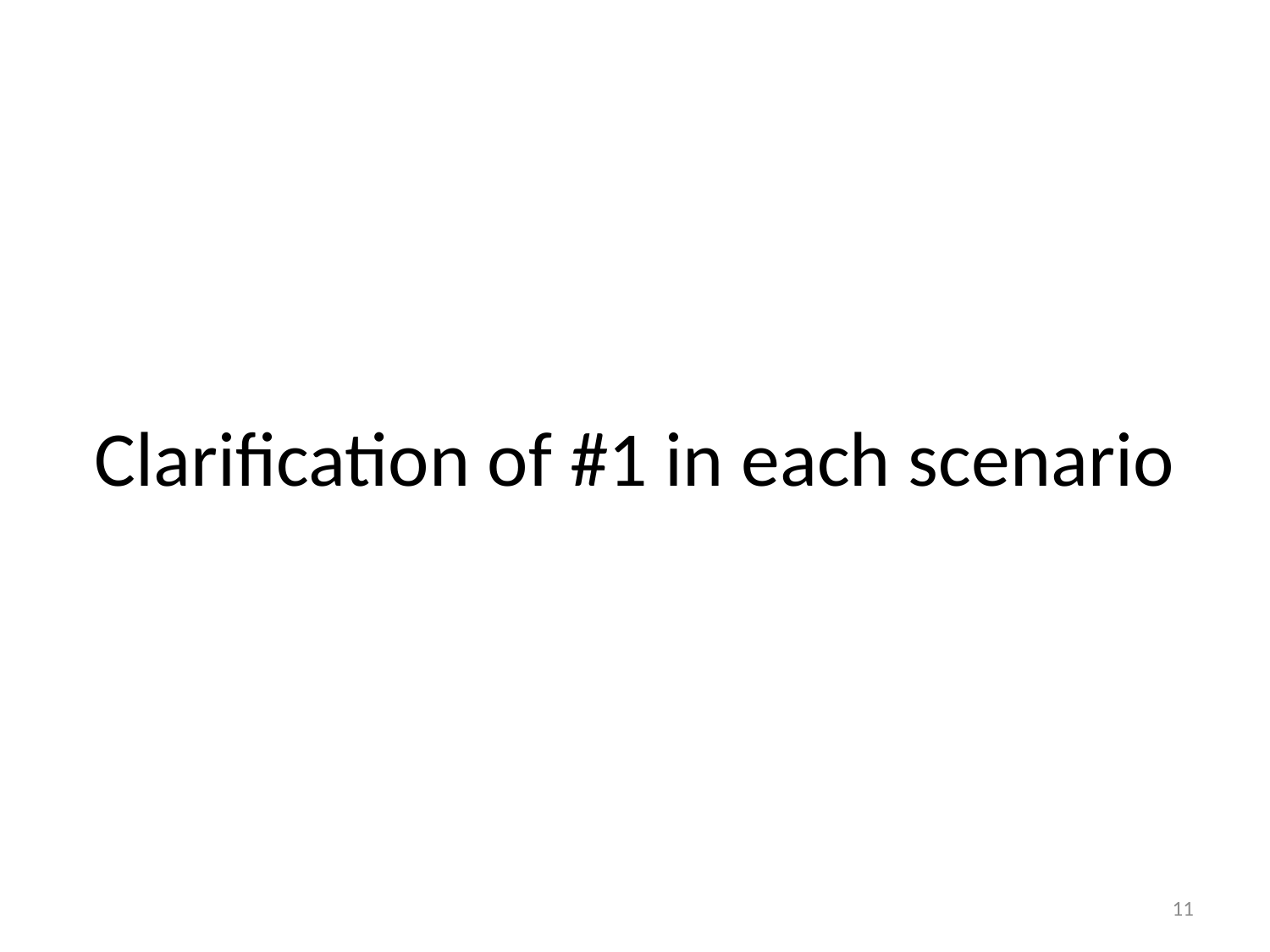

# Clarification of #1 in each scenario
11